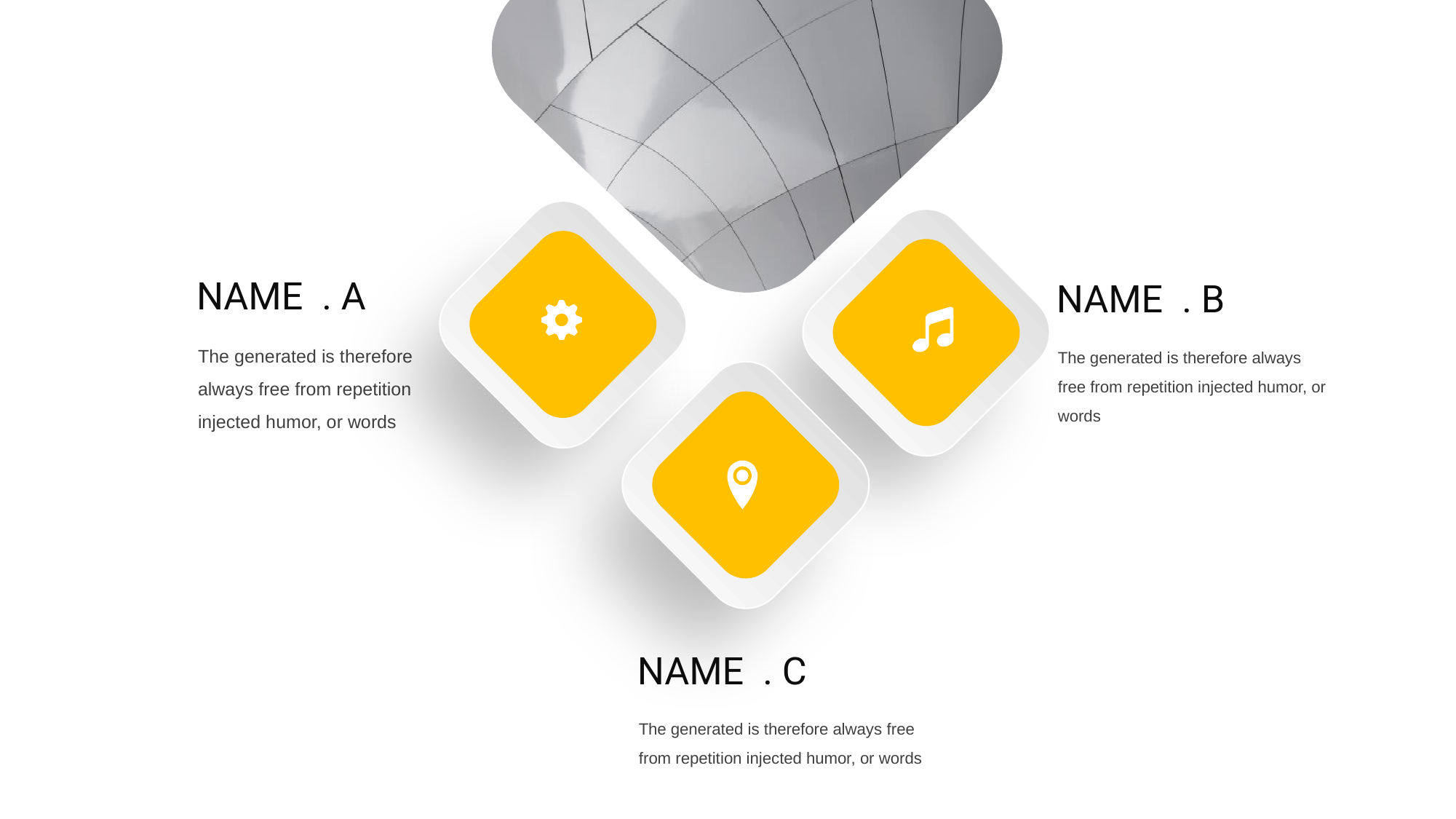

NAME  . A
NAME  . B
The generated is therefore always free from repetition injected humor, or words
The generated is therefore always free from repetition injected humor, or words

NAME  . C
The generated is therefore always free from repetition injected humor, or words